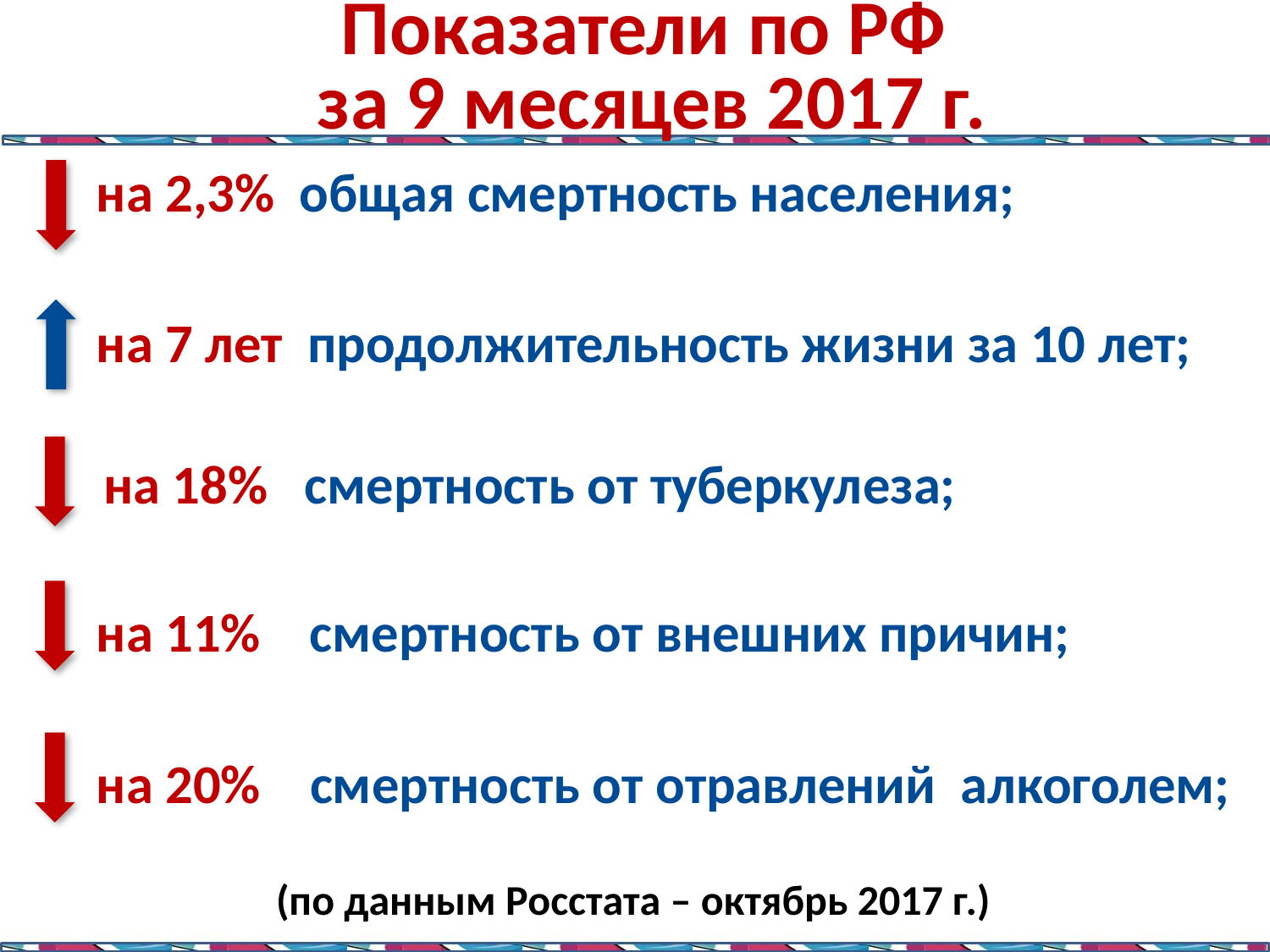

# Показатели по РФ за 9 месяцев 2017 г.
на 2,3%  общая смертность населения;

на 7 лет  продолжительность жизни за 10 лет;

на 18%   смертность от туберкулеза;

на 11%    смертность от внешних причин;

на 20%    смертность от отравлений  алкоголем;
(по данным Росстата – октябрь 2017 г.)